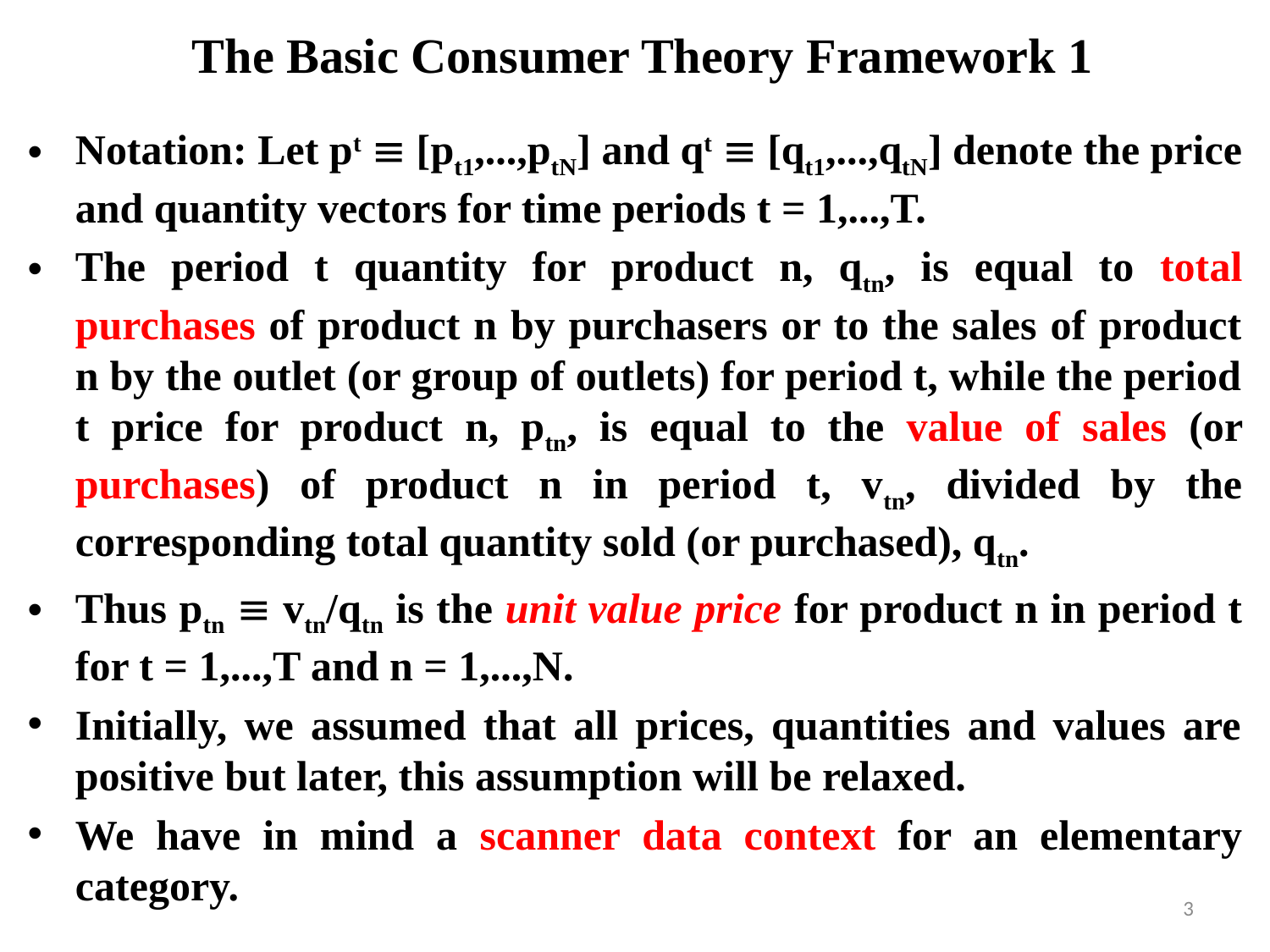

# The Basic Consumer Theory Framework 1
Notation: Let pt ≡ [pt1,...,ptN] and qt ≡ [qt1,...,qtN] denote the price and quantity vectors for time periods t = 1,...,T.
The period t quantity for product n, qtn, is equal to total purchases of product n by purchasers or to the sales of product n by the outlet (or group of outlets) for period t, while the period t price for product n, ptn, is equal to the value of sales (or purchases) of product n in period t, vtn, divided by the corresponding total quantity sold (or purchased), qtn.
Thus ptn ≡ vtn/qtn is the unit value price for product n in period t for t = 1,...,T and n = 1,...,N.
Initially, we assumed that all prices, quantities and values are positive but later, this assumption will be relaxed.
We have in mind a scanner data context for an elementary category.

3